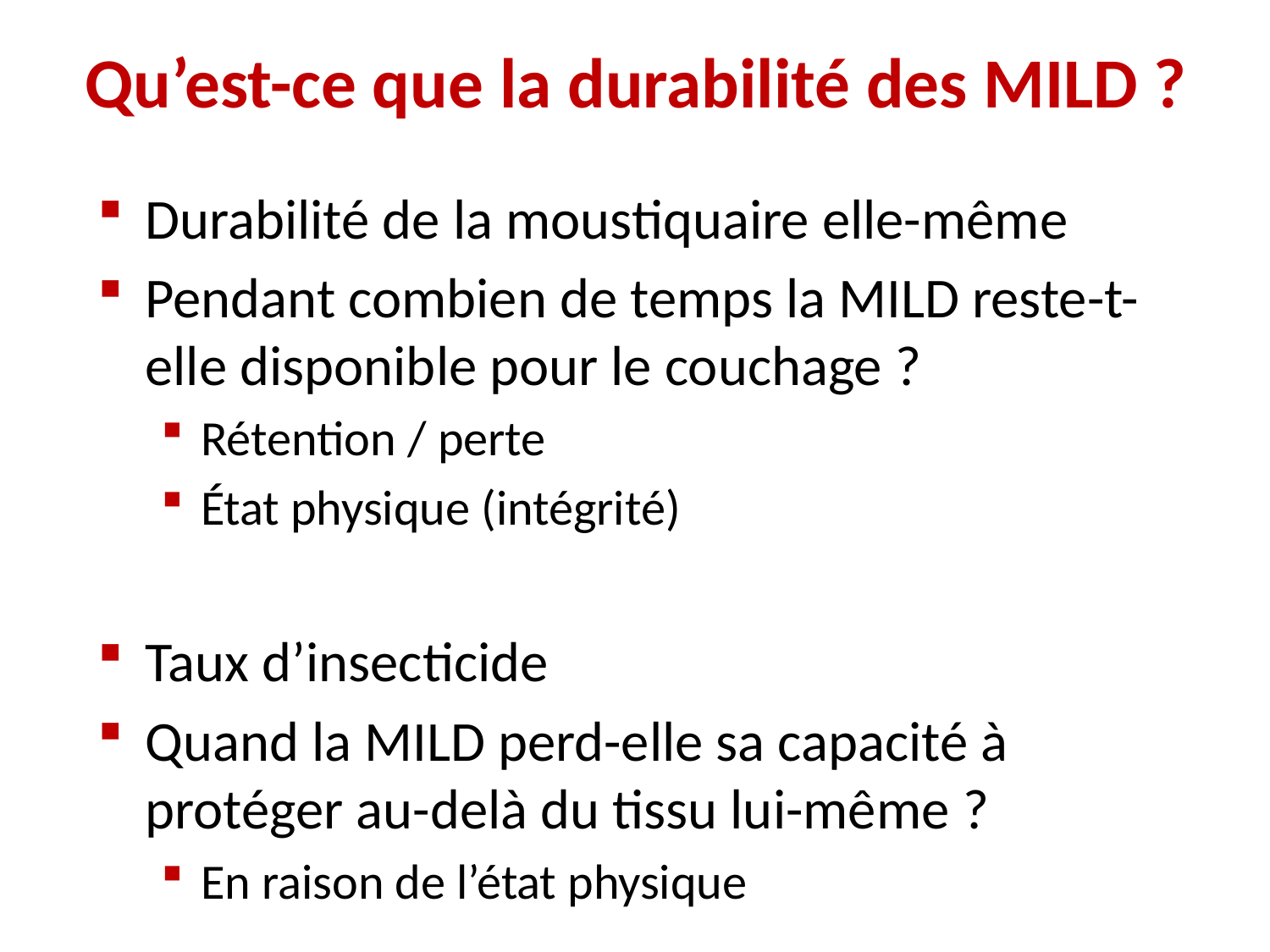

# Qu’est-ce que la durabilité des MILD ?
Durabilité de la moustiquaire elle-même
Pendant combien de temps la MILD reste-t-elle disponible pour le couchage ?
Rétention / perte
État physique (intégrité)

Taux d’insecticide
Quand la MILD perd-elle sa capacité à protéger au-delà du tissu lui-même ?
En raison de l’état physique